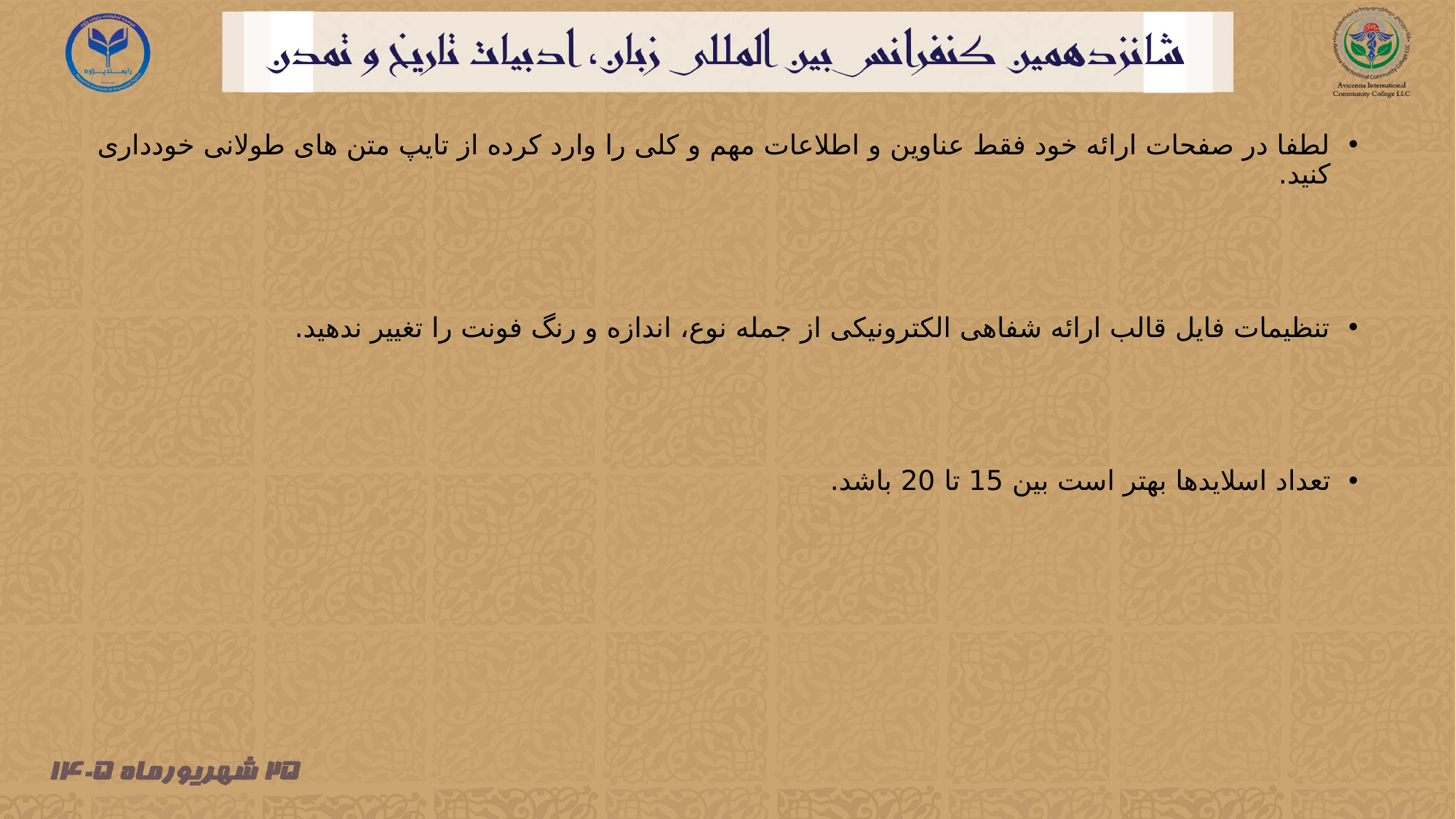

لطفا در صفحات ارائه خود فقط عناوین و اطلاعات مهم و کلی را وارد کرده از تایپ متن های طولانی خودداری کنید.
تنظیمات فایل قالب ارائه شفاهی الکترونیکی از جمله نوع، اندازه و رنگ فونت را تغییر ندهید.
تعداد اسلایدها بهتر است بین 15 تا 20 باشد.